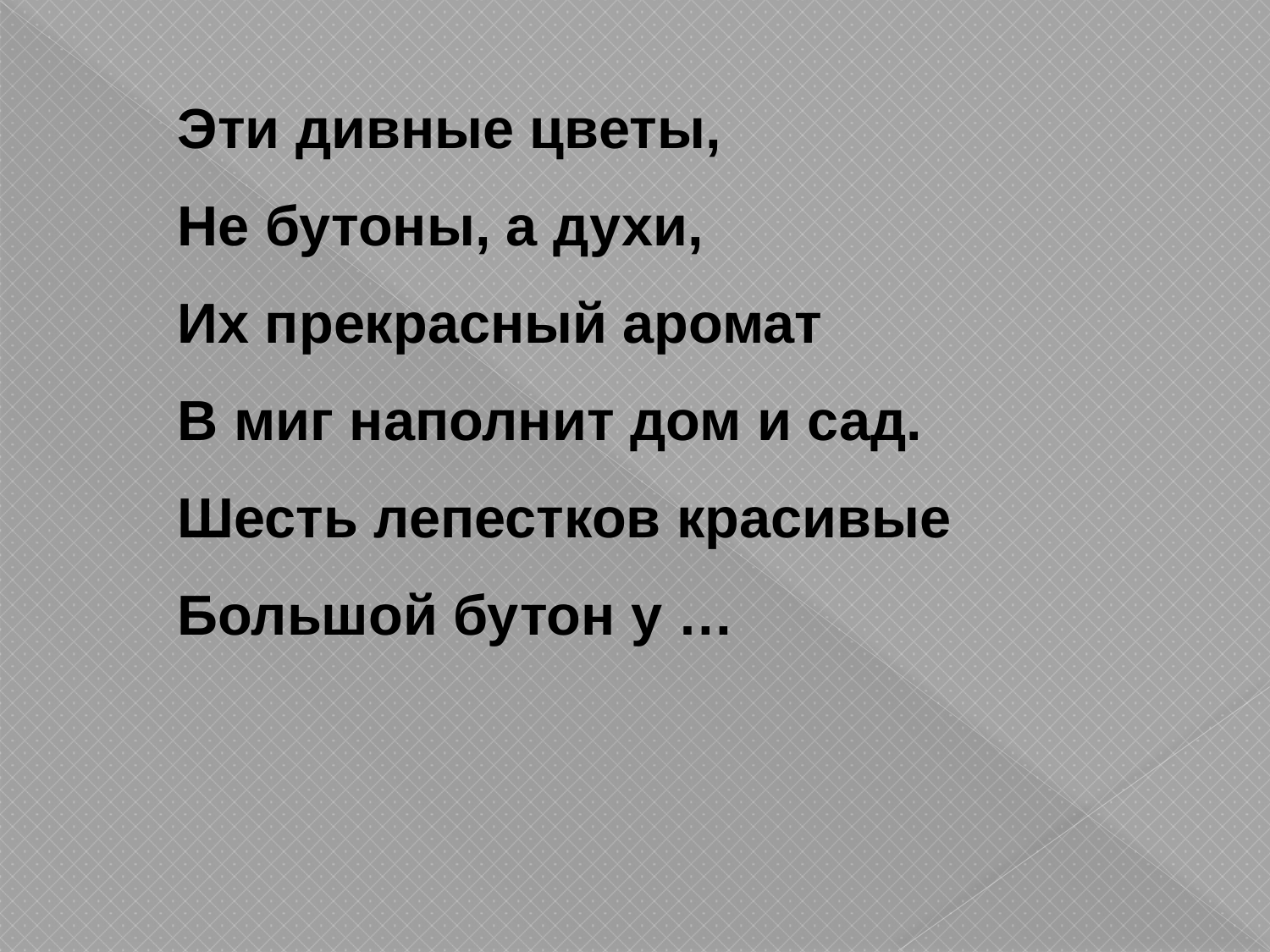

Эти дивные цветы,

Не бутоны, а духи,

Их прекрасный аромат

В миг наполнит дом и сад.

Шесть лепестков красивые

Большой бутон у …